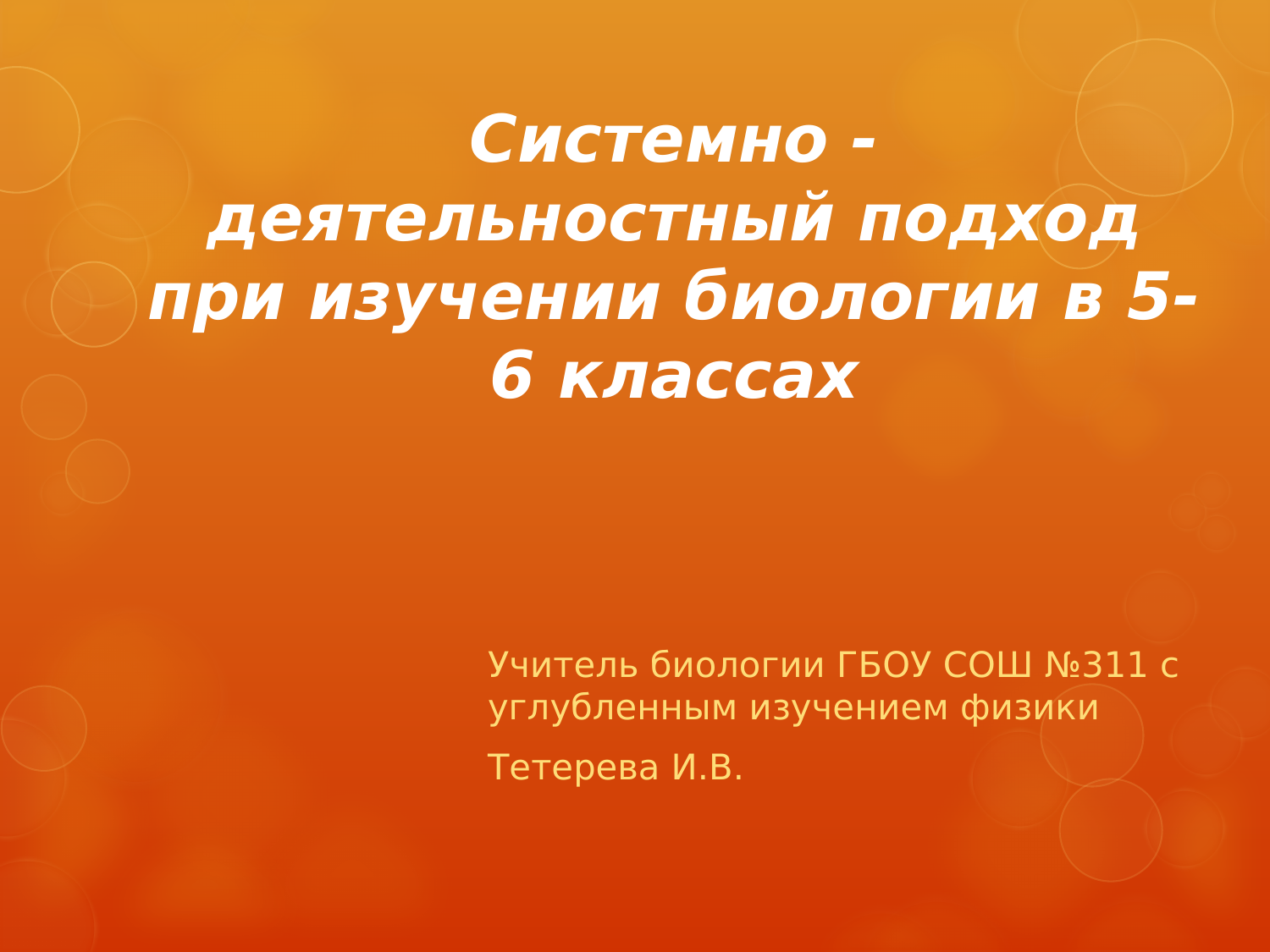

# Системно - деятельностный подход при изучении биологии в 5-6 классах
Учитель биологии ГБОУ СОШ №311 с углубленным изучением физики
Тетерева И.В.